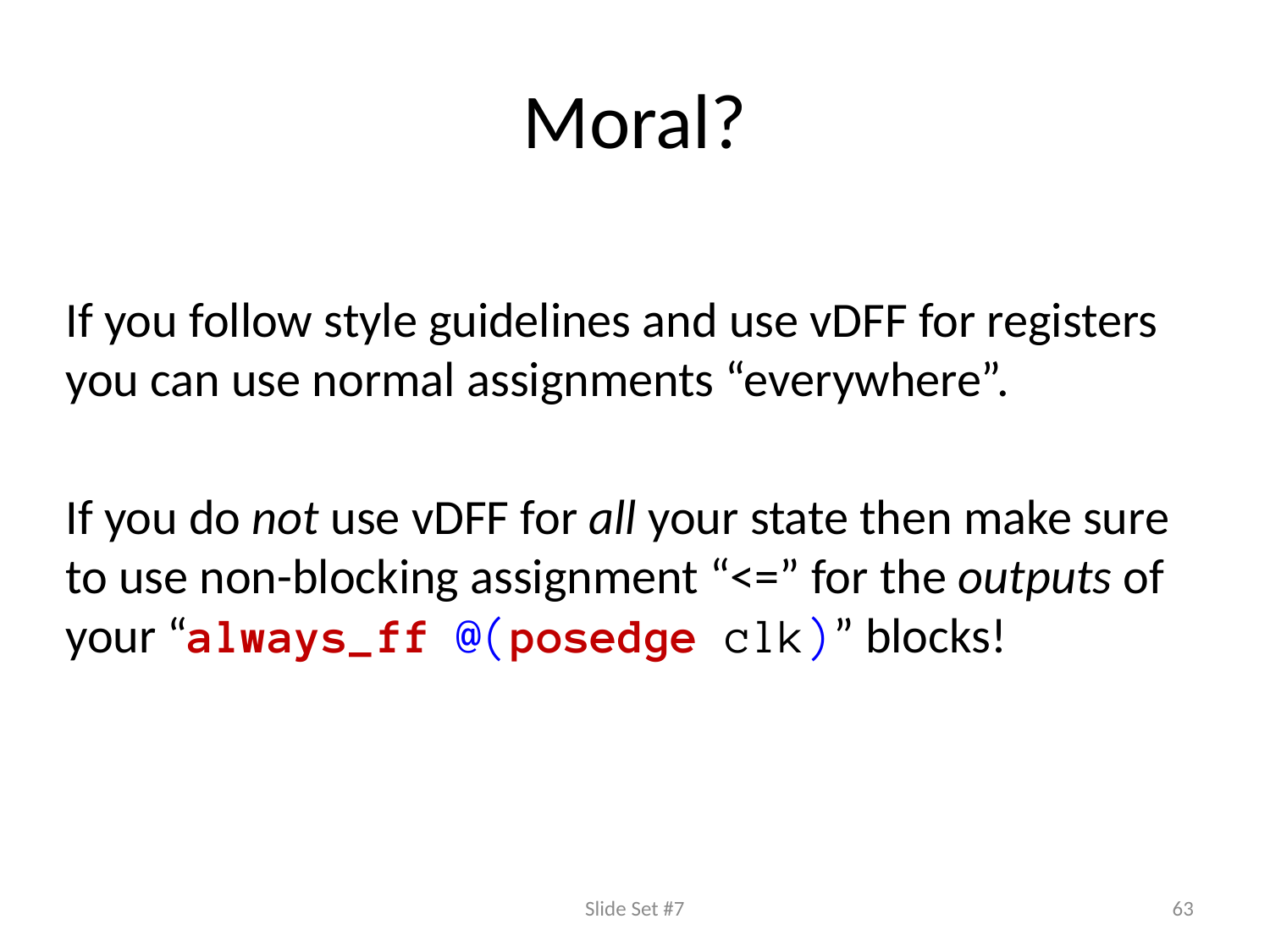

# Moral?
If you follow style guidelines and use vDFF for registers you can use normal assignments “everywhere”.

If you do not use vDFF for all your state then make sure to use non-blocking assignment “<=” for the outputs of your “always_ff @(posedge clk)” blocks!
Slide Set #7
63